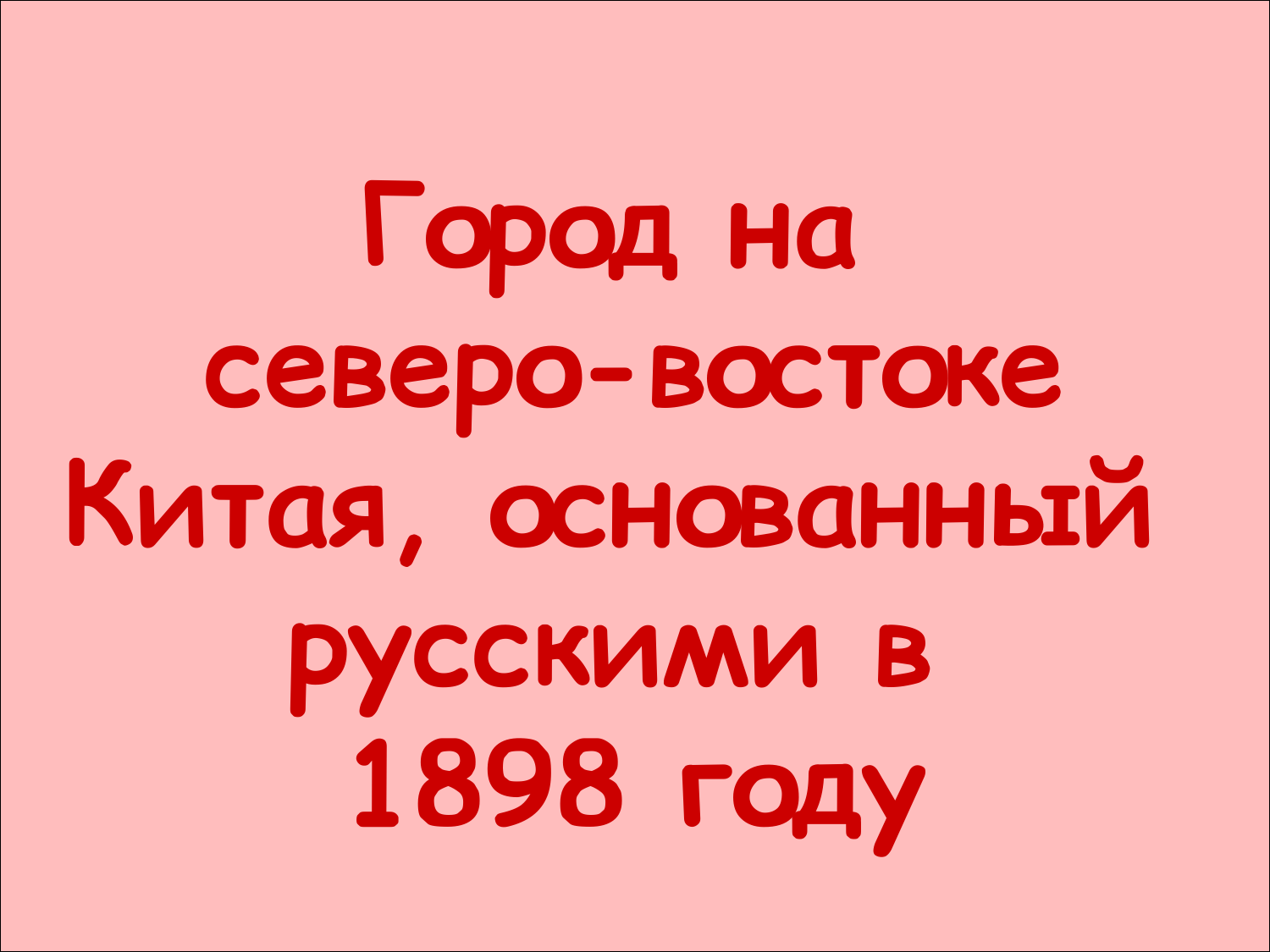

Город на
северо-востоке
Китая, основанный
русскими в
1898 году